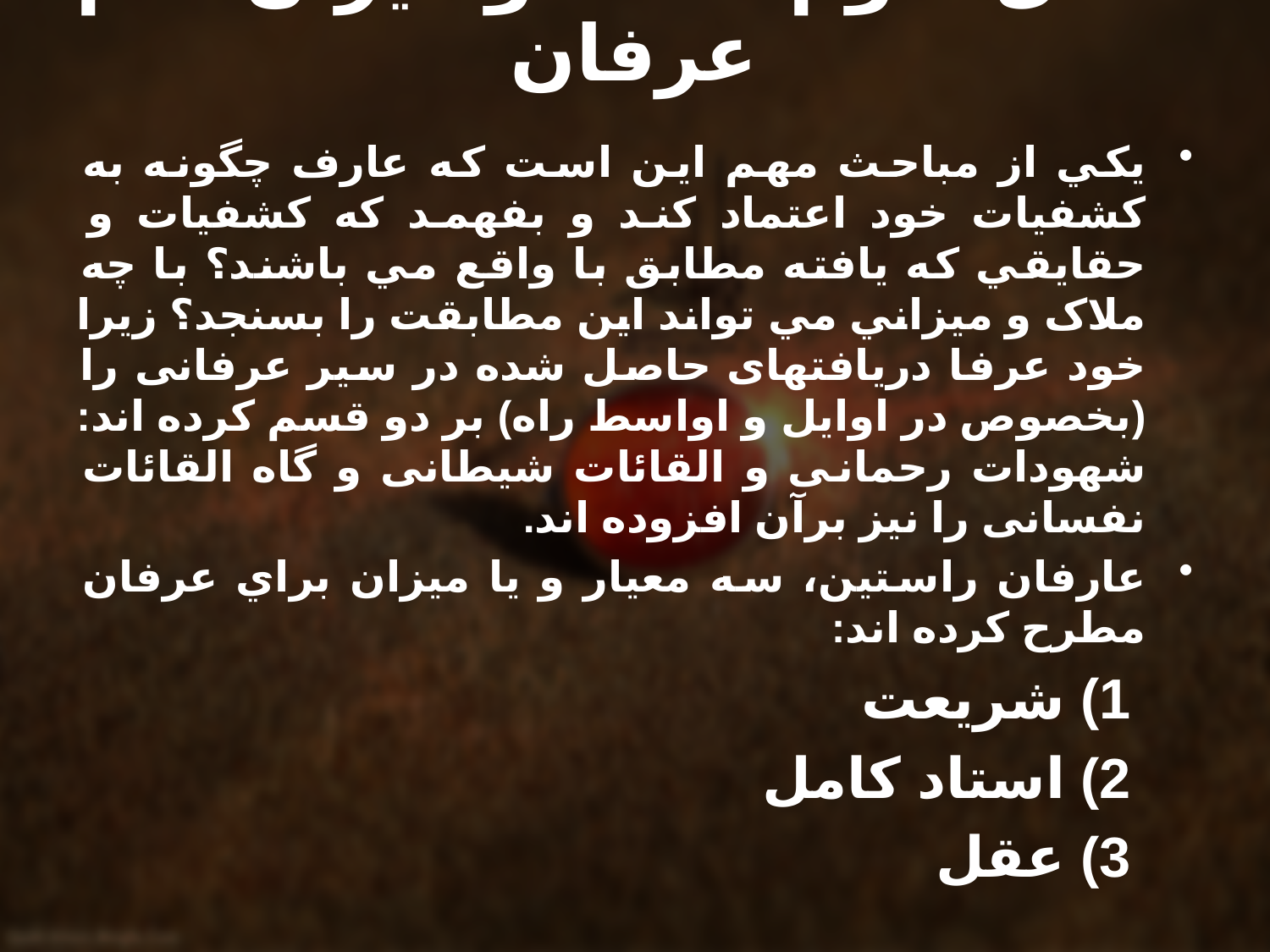

# فصل سوم: ملاک و ميزان علم عرفان
يکي از مباحث مهم اين است که عارف چگونه به کشفيات خود اعتماد کند و بفهمد که کشفيات و حقايقي که يافته مطابق با واقع مي باشند؟ با چه ملاک و ميزاني مي تواند اين مطابقت را بسنجد؟ زیرا خود عرفا دریافتهای حاصل شده در سیر عرفانی را (بخصوص در اوایل و اواسط راه) بر دو قسم کرده اند: شهودات رحمانی و القائات شیطانی و گاه القائات نفسانی را نیز برآن افزوده اند.
عارفان راستين، سه معیار و یا ميزان براي عرفان مطرح کرده اند:
    1) شريعت
    2) استاد کامل
    3) عقل